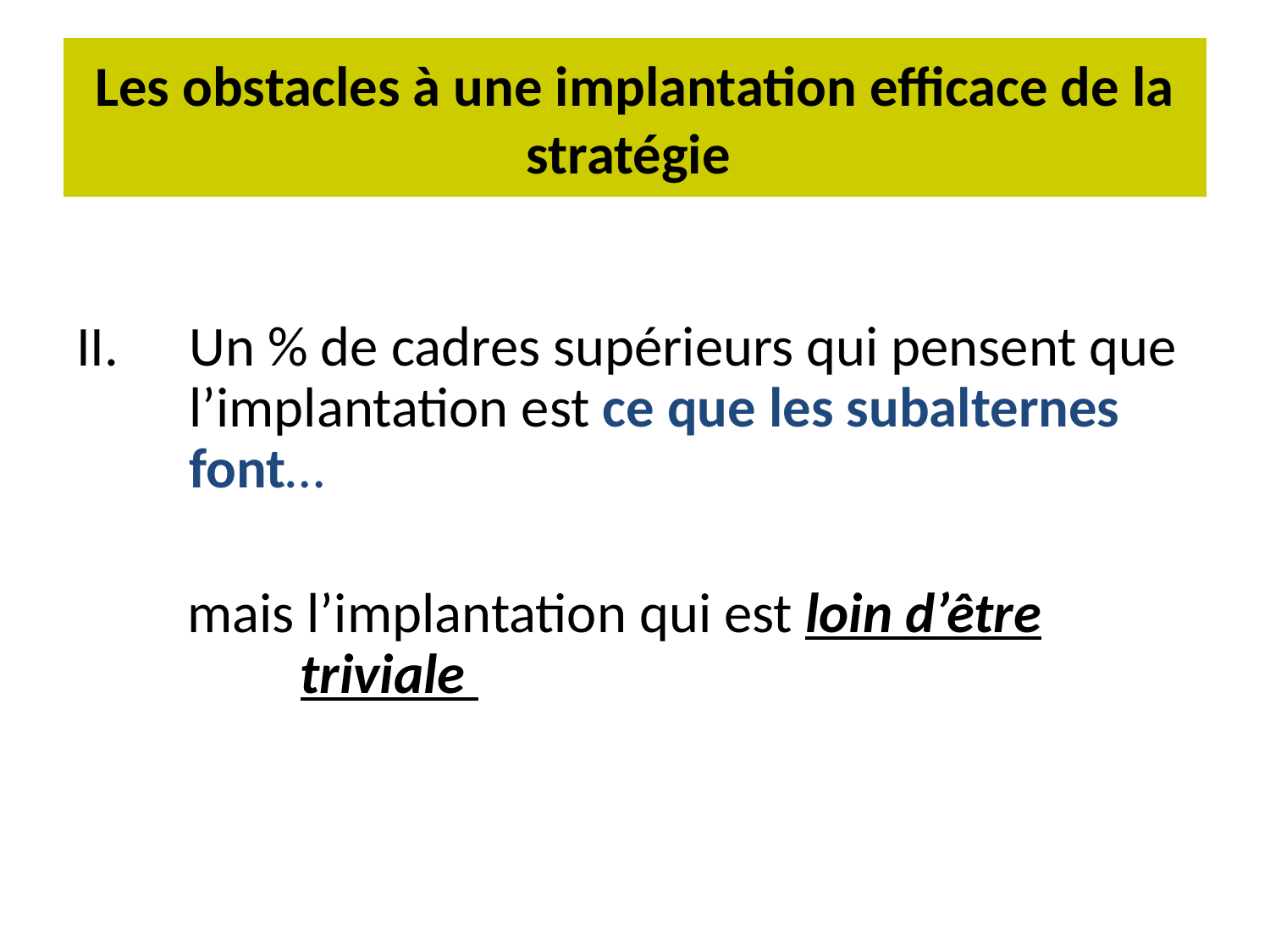

# Les obstacles à une implantation efficace de la stratégie
Un % de cadres supérieurs qui pensent que l’implantation est ce que les subalternes font…

mais l’implantation qui est loin d’être triviale